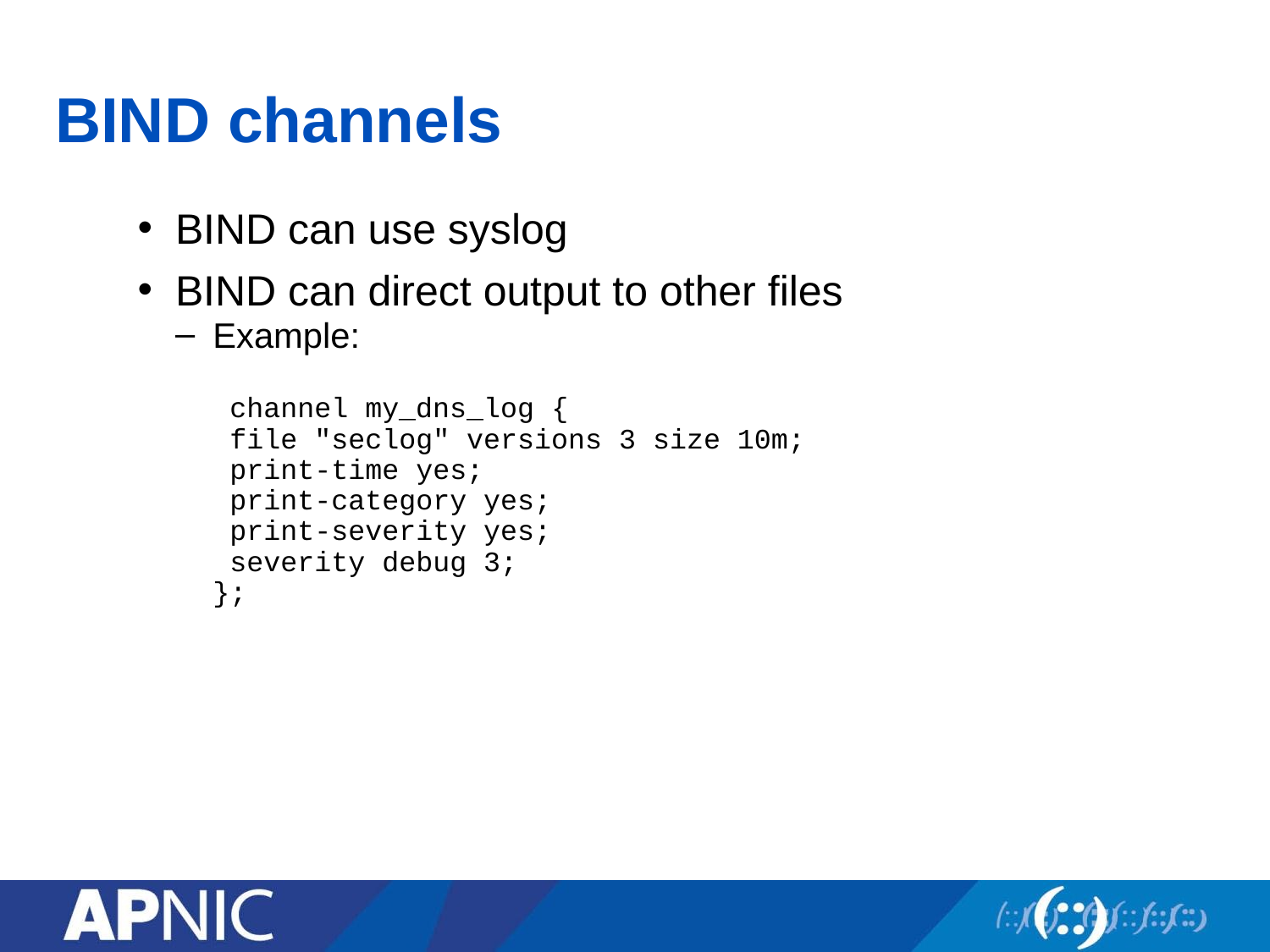

# BIND channels
BIND can use syslog
BIND can direct output to other files
Example:

 channel my_dns_log {
 file "seclog" versions 3 size 10m;
 print-time yes;
 print-category yes;
 print-severity yes;
 severity debug 3;
};